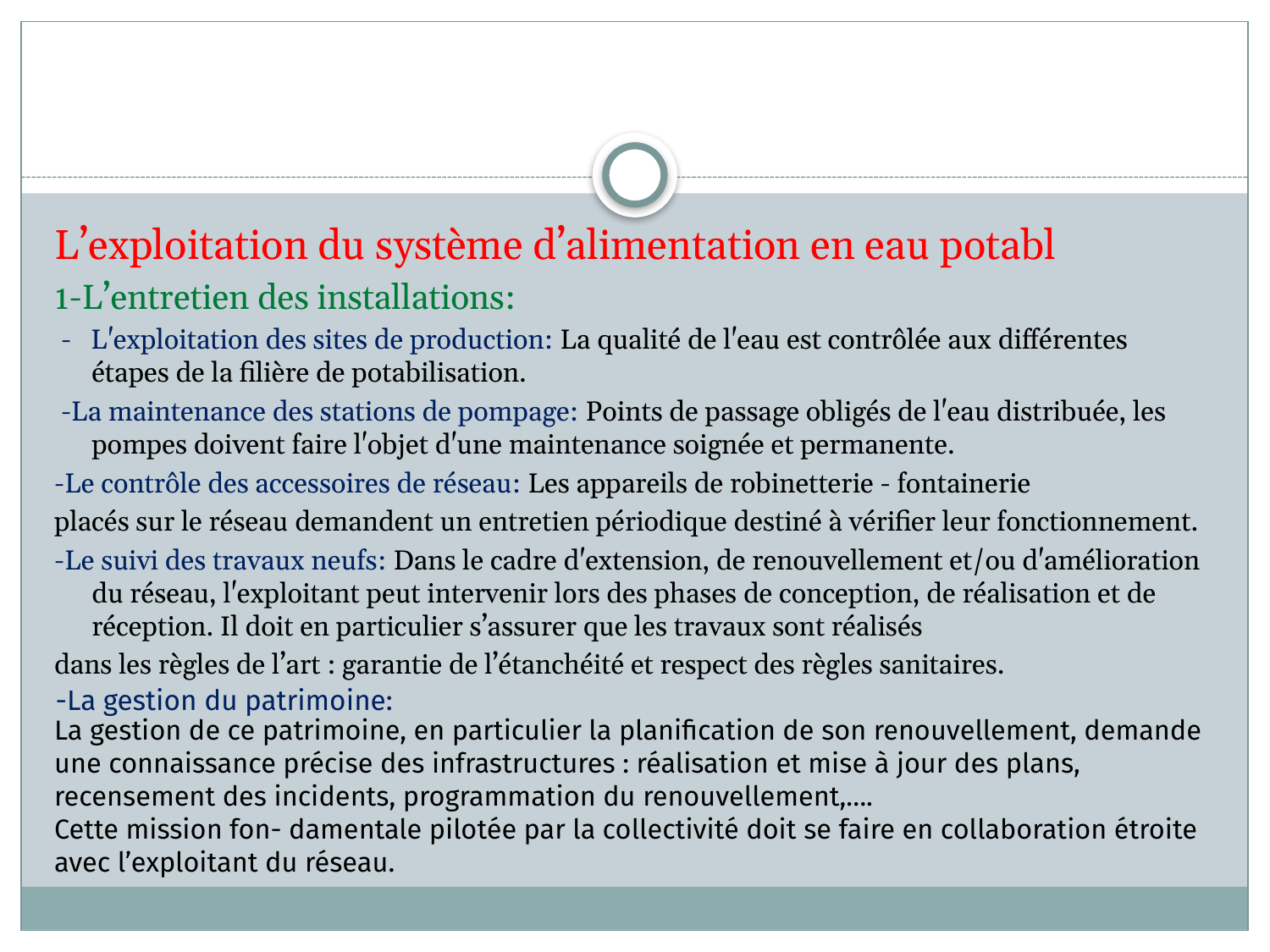

L’exploitation du système d’alimentation en eau potabl
1-L’entretien des installations:
 -   L'exploitation des sites de production: La qualité de l'eau est contrôlée aux différentes étapes de la filière de potabilisation.
 -La maintenance des stations de pompage: Points de passage obligés de l'eau distribuée, les pompes doivent faire l'objet d'une maintenance soignée et permanente.
-Le contrôle des accessoires de réseau: Les appareils de robinetterie - fontainerie
placés sur le réseau demandent un entretien périodique destiné à vérifier leur fonctionnement.
-Le suivi des travaux neufs: Dans le cadre d'extension, de renouvellement et/ou d'amélioration du réseau, l'exploitant peut intervenir lors des phases de conception, de réalisation et de réception. Il doit en particulier s’assurer que les travaux sont réalisés
dans les règles de l’art : garantie de l’étanchéité et respect des règles sanitaires.

La gestion de ce patrimoine, en particulier la planification de son renouvellement, demande une connaissance précise des infrastructures : réalisation et mise à jour des plans, recensement des incidents, programmation du renouvellement,….
Cette mission fon- damentale pilotée par la collectivité doit se faire en collaboration étroite avec l’exploitant du réseau.
-La gestion du patrimoine: